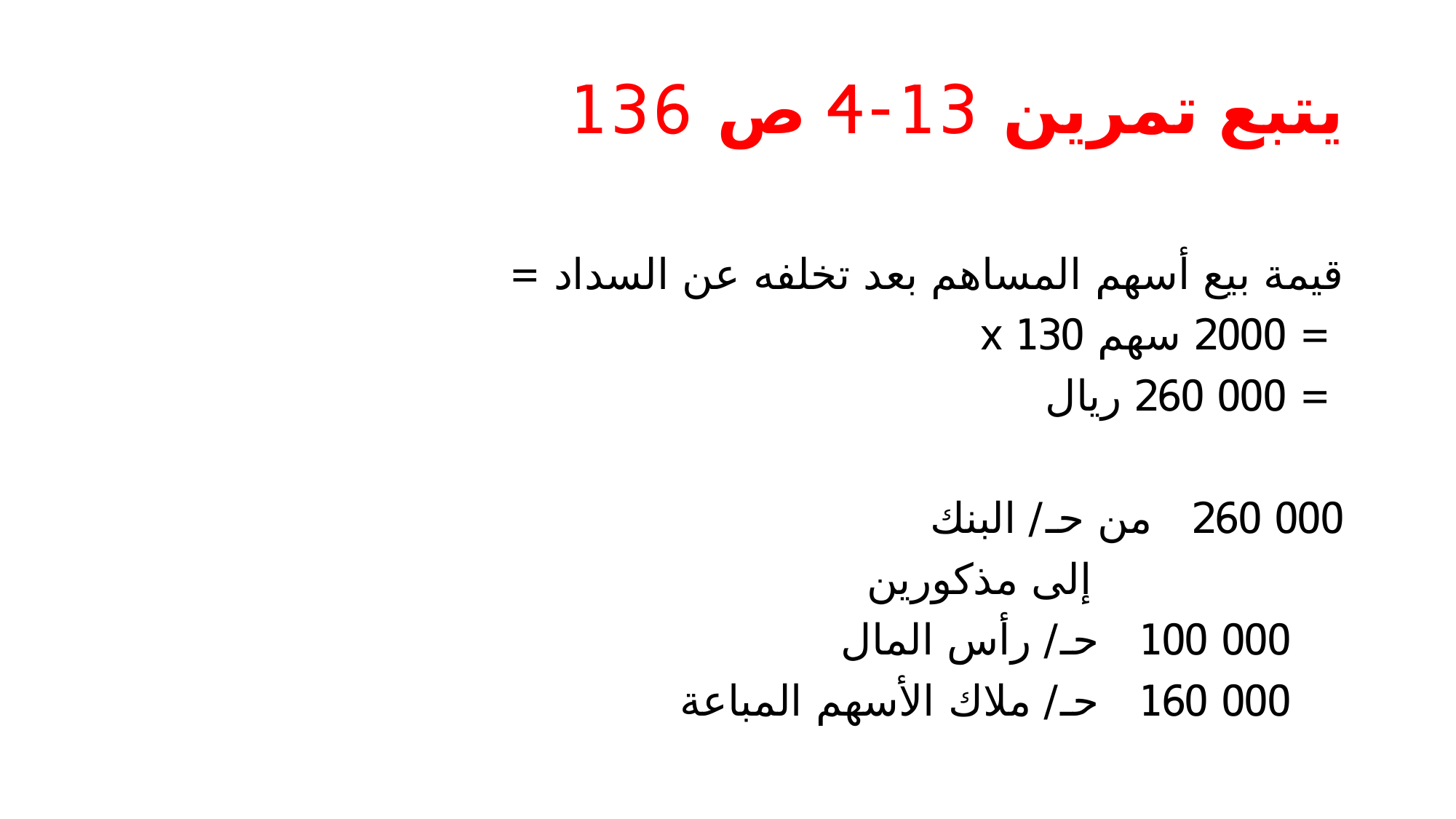

# يتبع تمرين 13-4 ص 136

قيمة بيع أسهم المساهم بعد تخلفه عن السداد =
 = 2000 سهم x 130
 = 000 260 ريال

000 260   من حـ/ البنك
                   إلى مذكورين
    000 100   حـ/ رأس المال
    000 160   حـ/ ملاك الأسهم المباعة